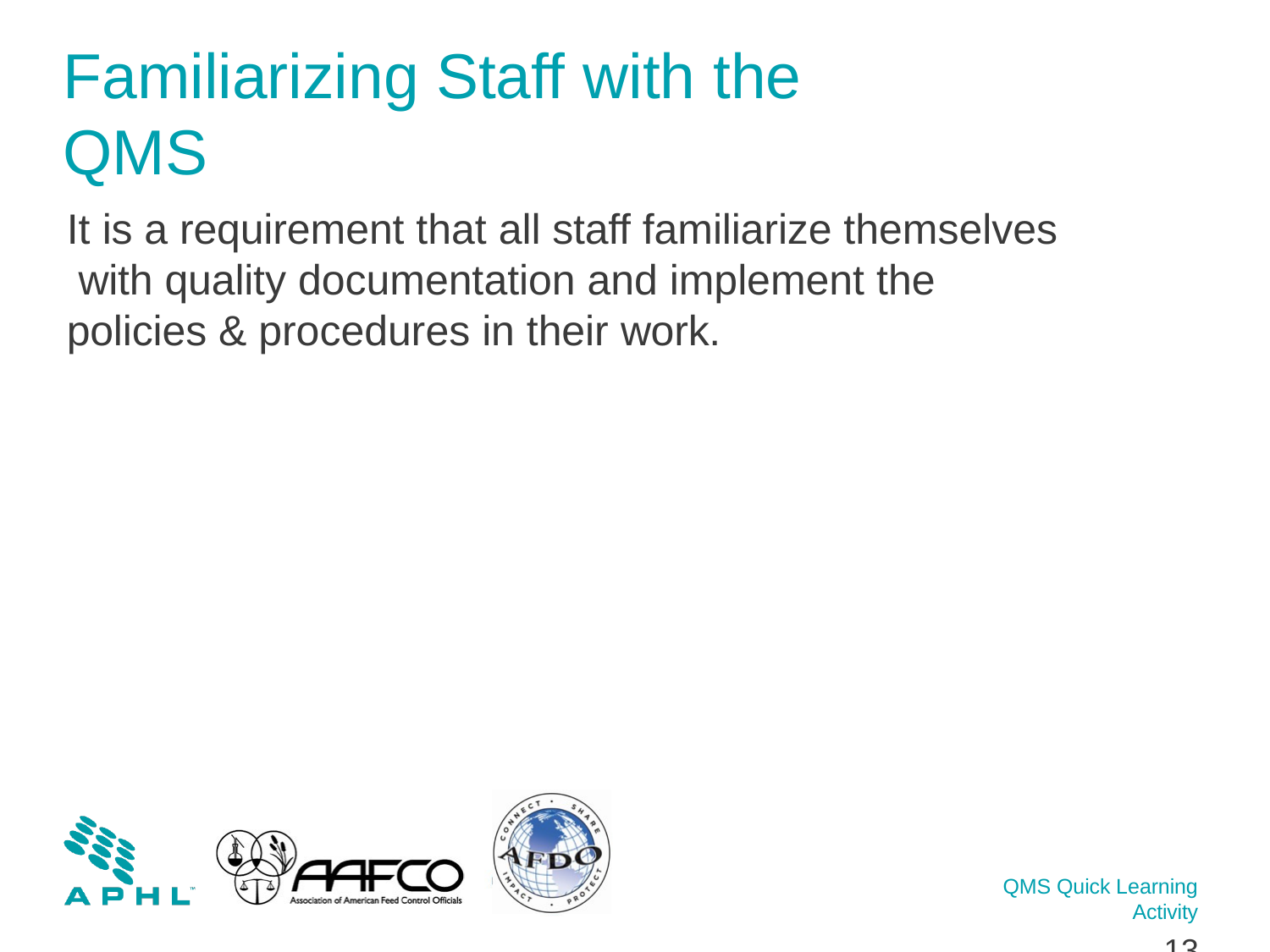

Familiarizing Staff with the QMS
It is a requirement that all staff familiarize themselves  with quality documentation and implement the  policies & procedures in their work.

QMS Quick Learning Activity
13